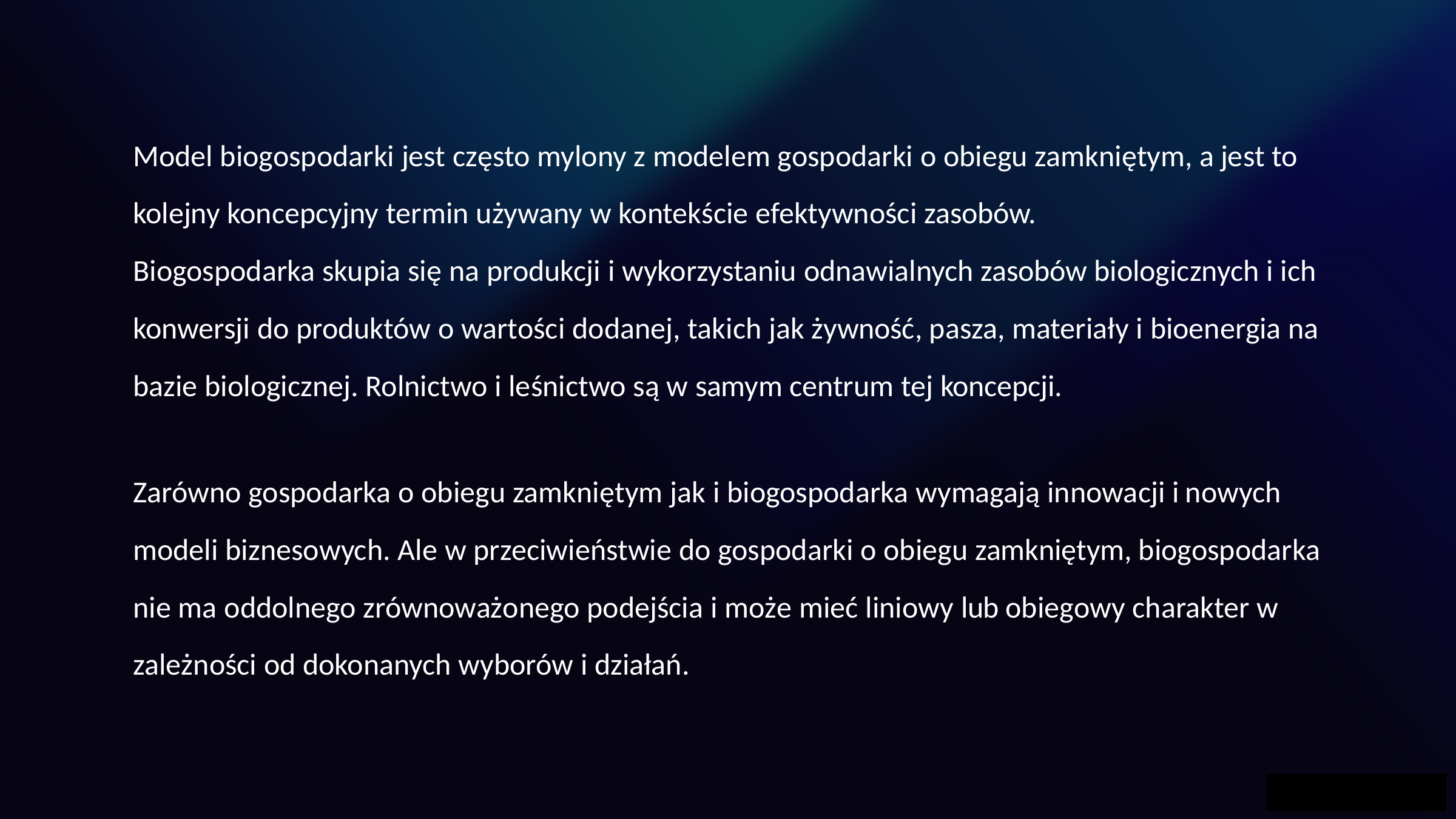

Model bio­gospodarki jest często mylony z modelem gospodarki o obiegu zamkniętym, a jest to kolejny koncepcyjny termin używany w kontekście efektywności zasobów.
Bio­gospodarka skupia się na produkcji i wykorzystaniu odnawialnych zasobów biologicznych i ich konwersji do produktów o wartości dodanej, takich jak żywność, pasza, materiały i bioenergia na bazie biologicznej. Rolnictwo i leśnictwo są w samym centrum tej koncepcji.

Zarówno gospodarka o obiegu zamkniętym jak i bio­gospodarka wymagają innowacji i nowych modeli biznesowych. Ale w przeciwieństwie do gospodarki o obiegu zamkniętym, bio­gospodarka nie ma oddolnego zrównoważonego podejścia i może mieć liniowy lub obiegowy charakter w zależności od dokonanych wyborów i działań.